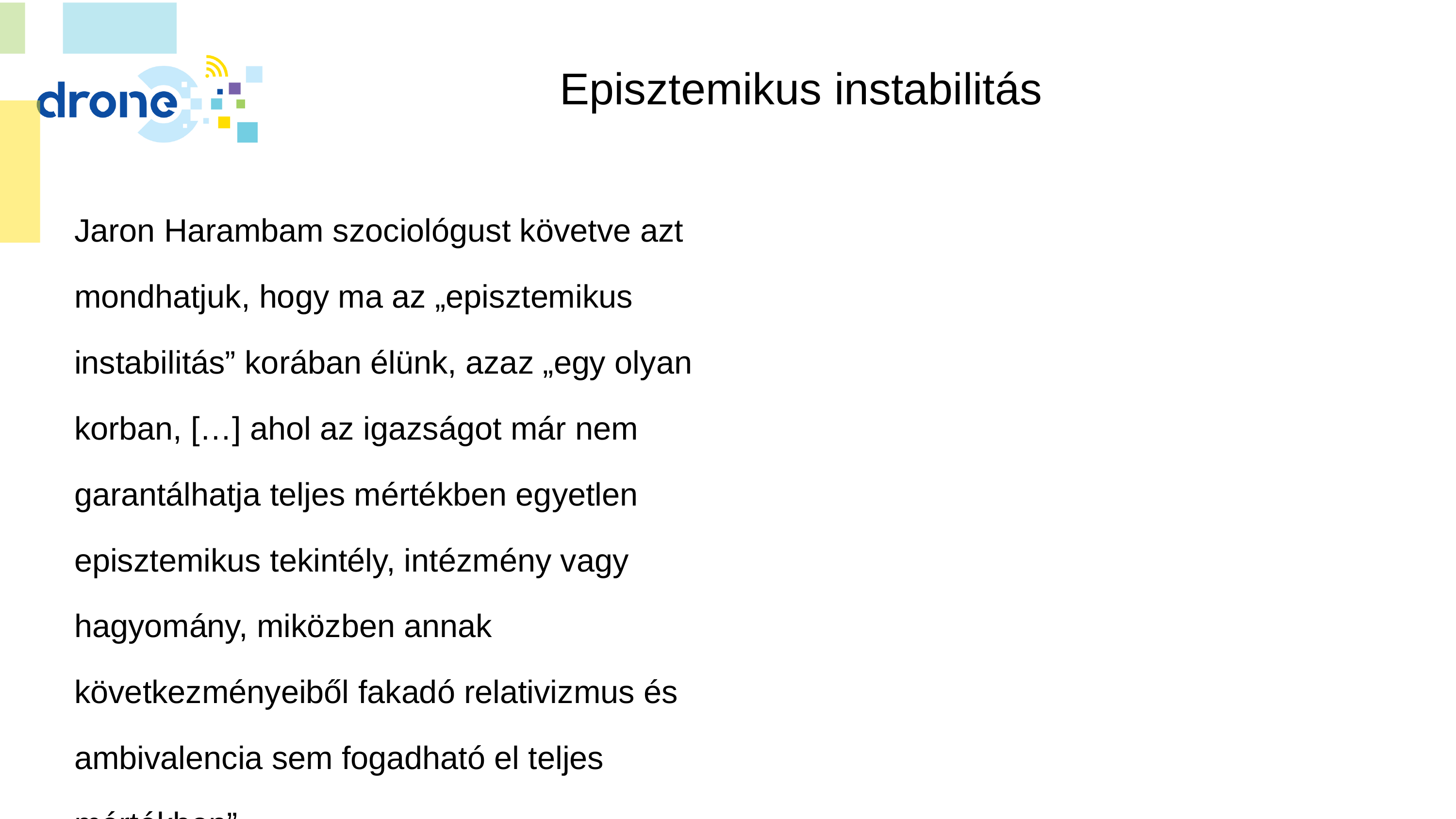

# Episztemikus instabilitás

Jaron Harambam szociológust követve azt mondhatjuk, hogy ma az „episztemikus instabilitás” korában élünk, azaz „egy olyan korban, […] ahol az igazságot már nem garantálhatja teljes mértékben egyetlen episztemikus tekintély, intézmény vagy hagyomány, miközben annak következményeiből fakadó relativizmus és ambivalencia sem fogadható el teljes mértékben”.